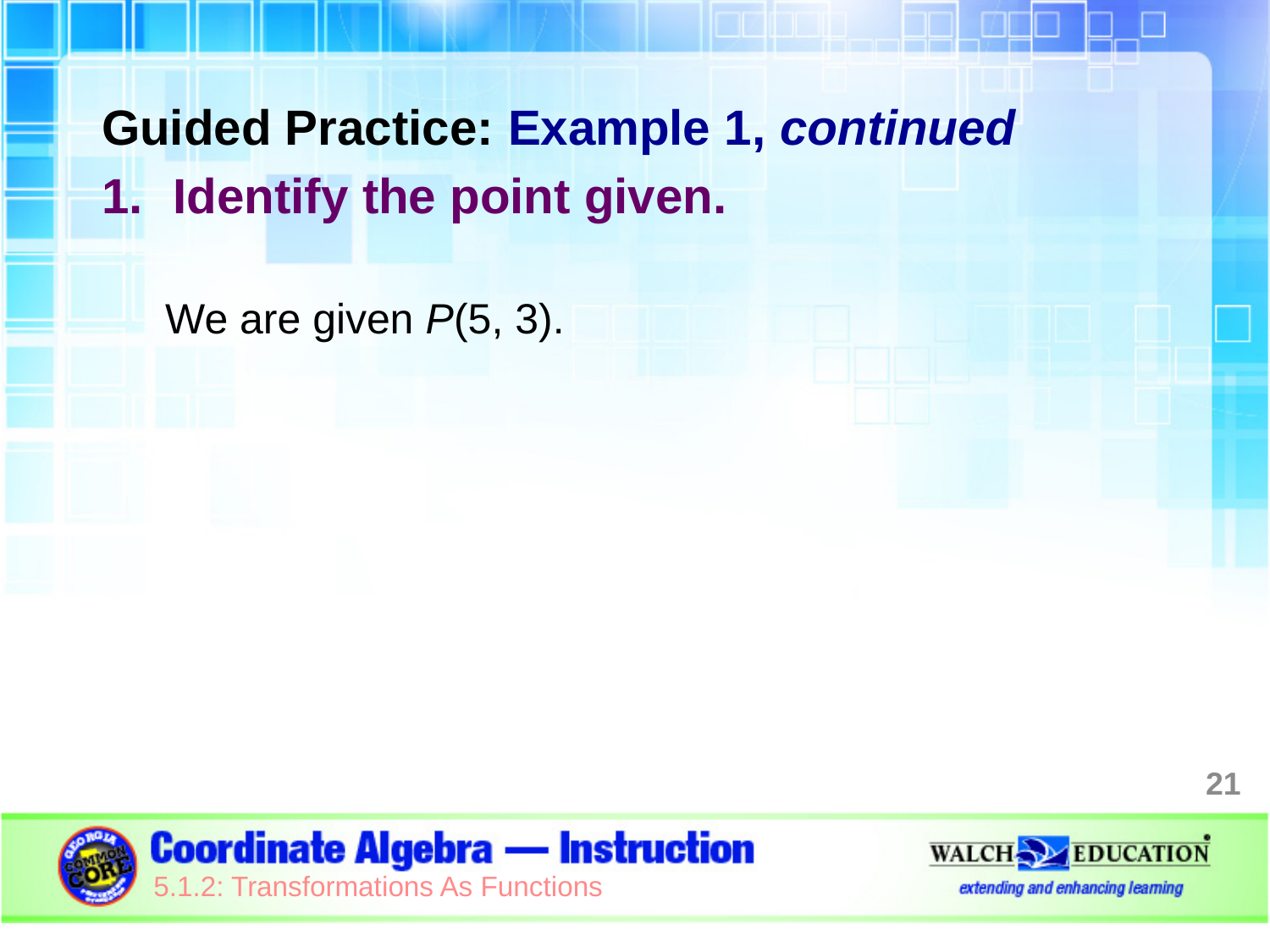

Guided Practice: Example 1, continued
Identify the point given.

We are given P(5, 3).

21
5.1.2: Transformations As Functions